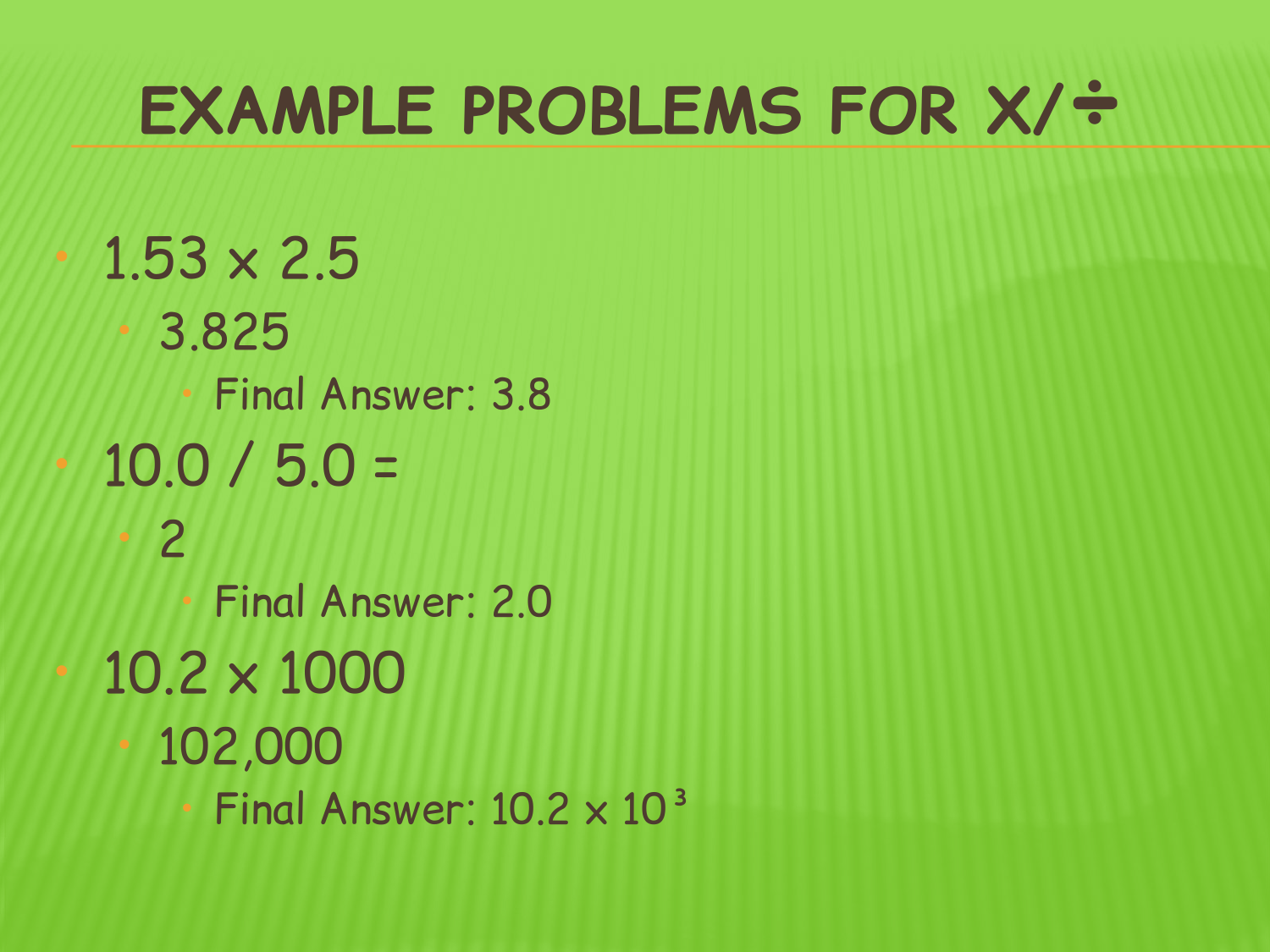

# EXAMPLE PROBLEMS FOR X/÷
1.53 x 2.5
3.825
Final Answer: 3.8
10.0 / 5.0 =
2
Final Answer: 2.0
10.2 x 1000
102,000
Final Answer: 10.2 x 10³